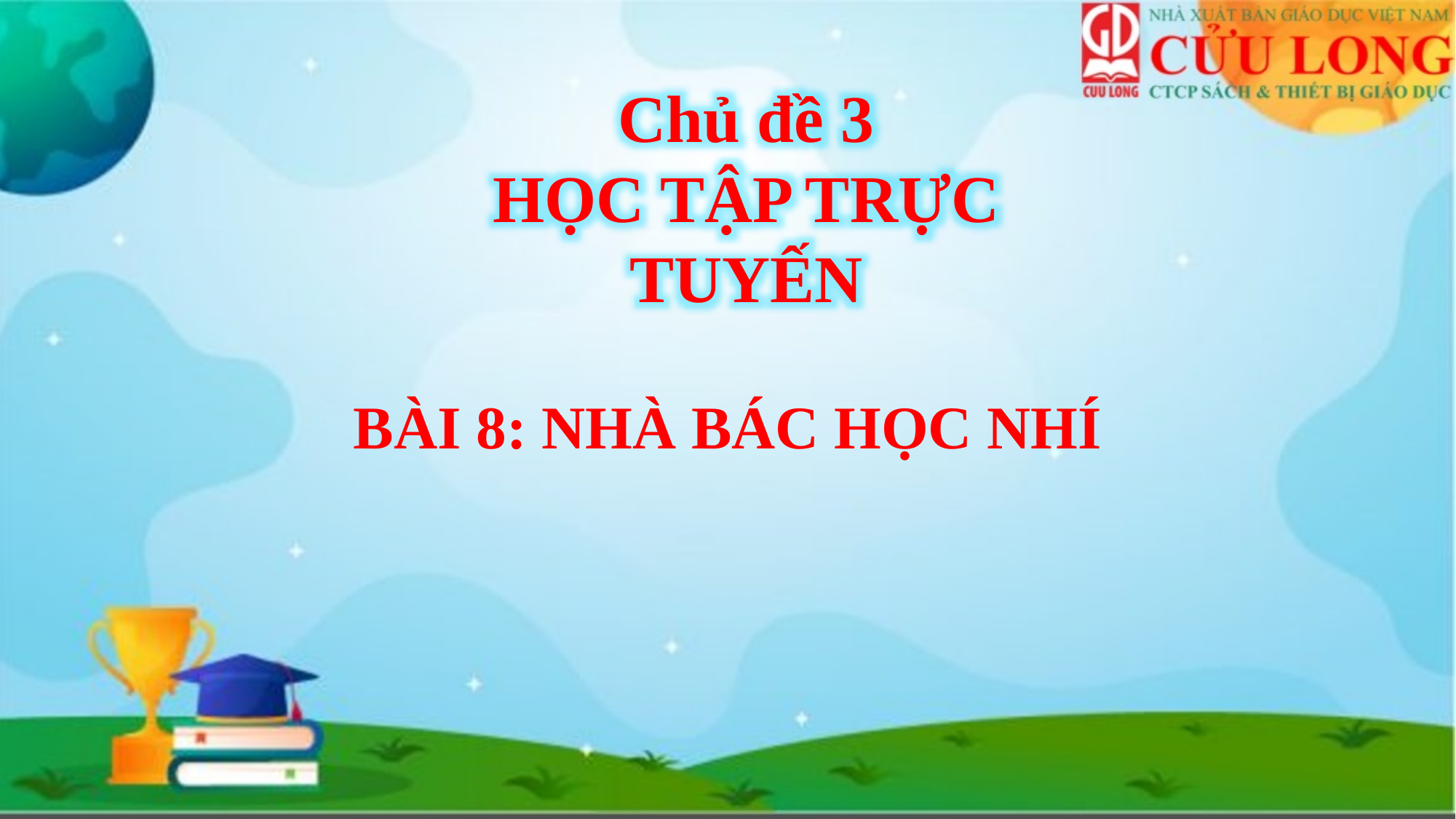

Chủ đề 3
HỌC TẬP TRỰC TUYẾN
BÀI 8: NHÀ BÁC HỌC NHÍ